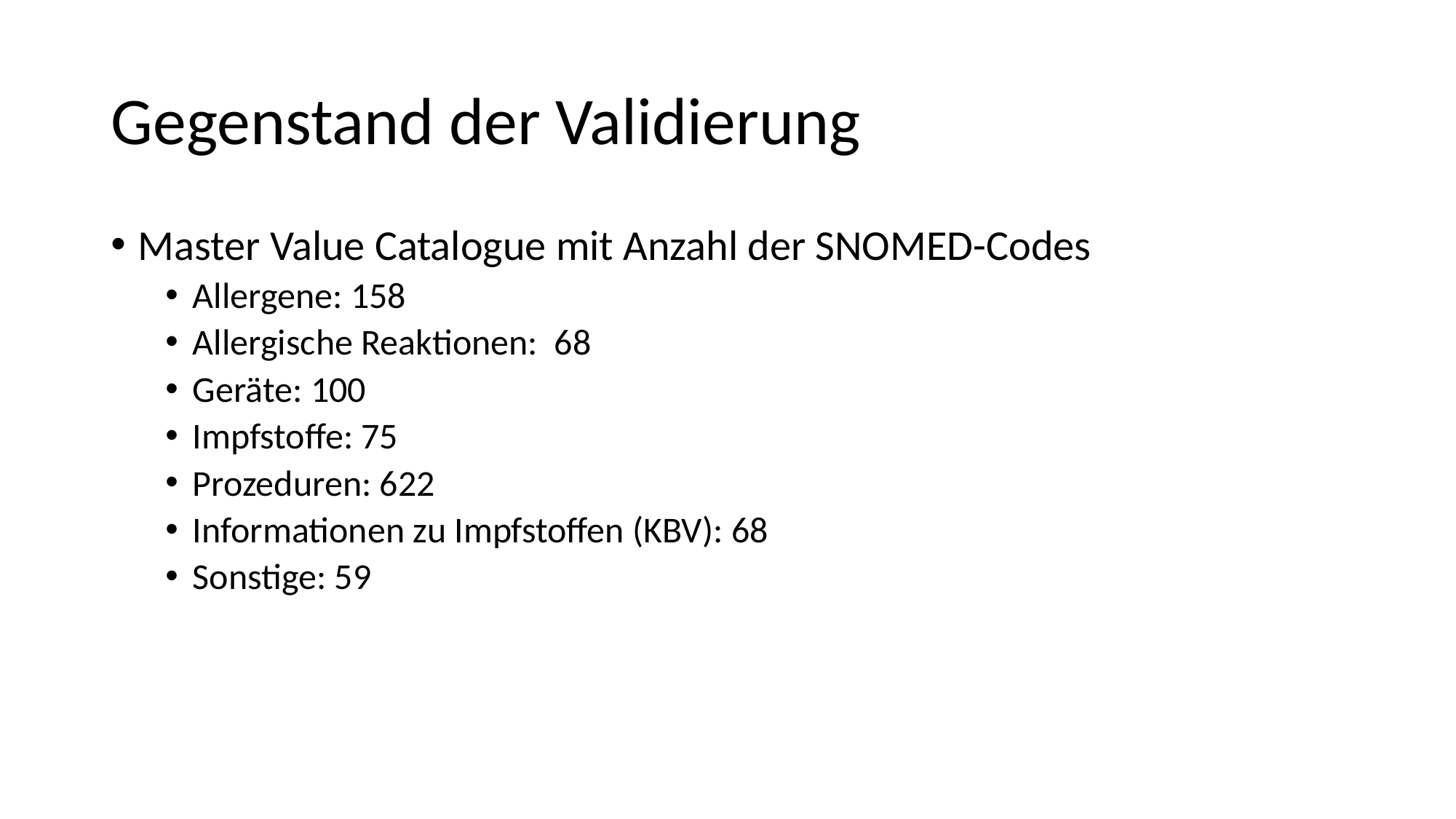

# Gegenstand der Validierung
Master Value Catalogue mit Anzahl der SNOMED-Codes
Allergene: 158
Allergische Reaktionen:  68
Geräte: 100
Impfstoffe: 75
Prozeduren: 622
Informationen zu Impfstoffen (KBV): 68
Sonstige: 59